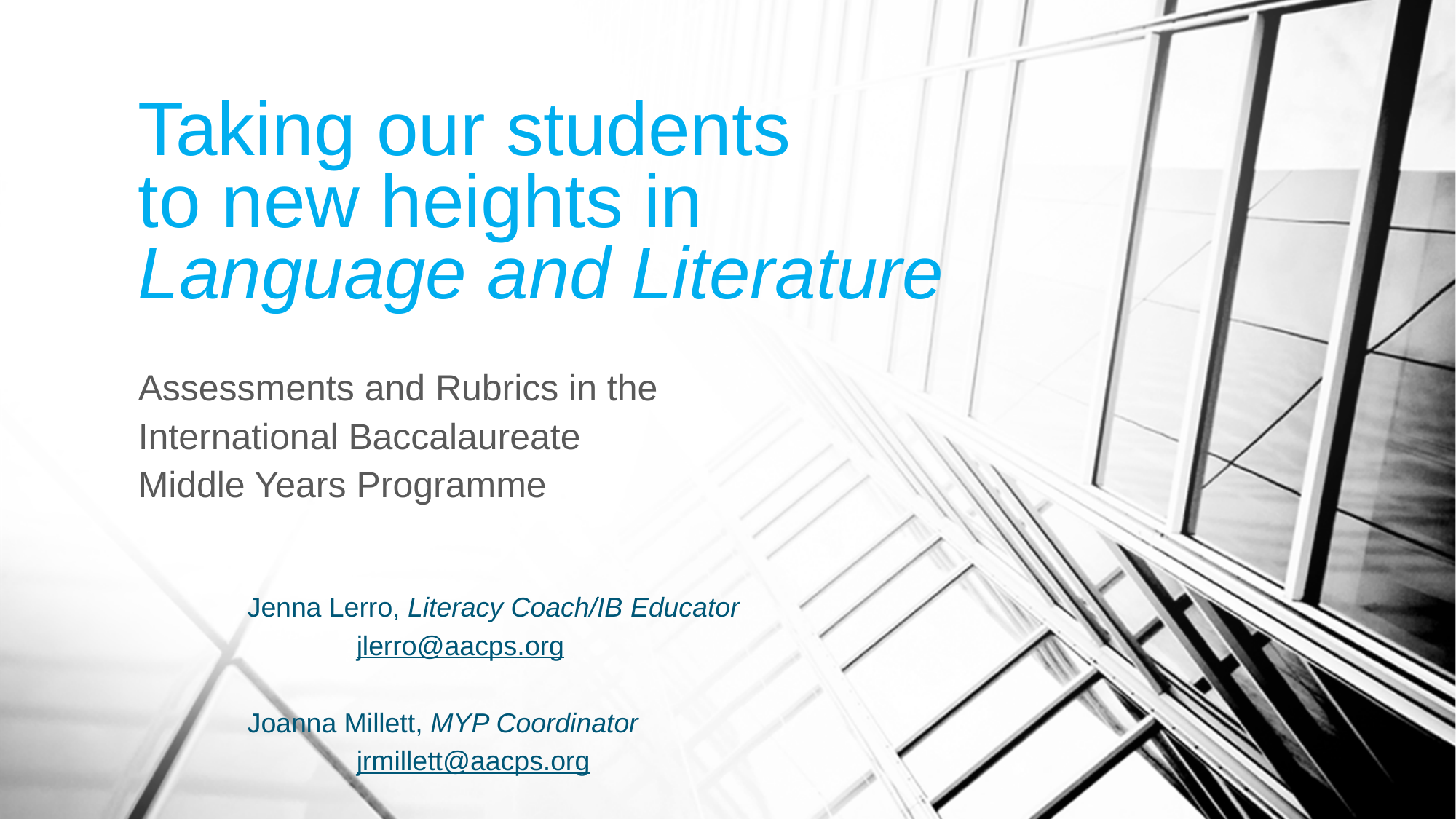

# Taking our students       to new heights in Language and Literature
Assessments and Rubrics in the
International Baccalaureate
Middle Years Programme

	Jenna Lerro, Literacy Coach/IB Educator
		jlerro@aacps.org

	Joanna Millett, MYP Coordinator
		jrmillett@aacps.org